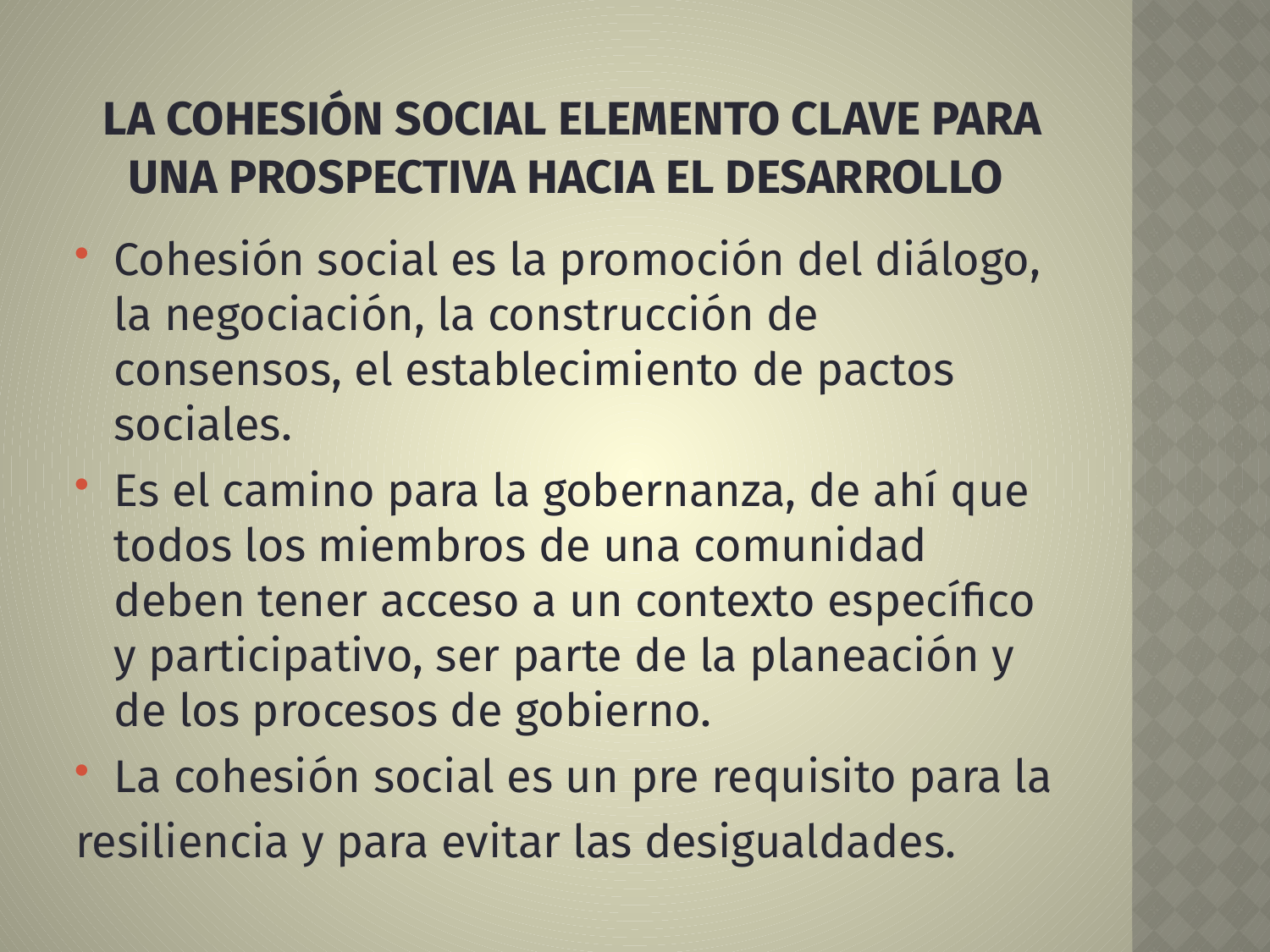

# LA COHESIÓN SOCIAL ELEMENTO CLAVE PARA UNA PROSPECTIVA HACIA EL DESARROLLO
Cohesión social es la promoción del diálogo, la negociación, la construcción de consensos, el establecimiento de pactos sociales.
Es el camino para la gobernanza, de ahí que todos los miembros de una comunidad deben tener acceso a un contexto específico y participativo, ser parte de la planeación y de los procesos de gobierno.
La cohesión social es un pre requisito para la
resiliencia y para evitar las desigualdades.